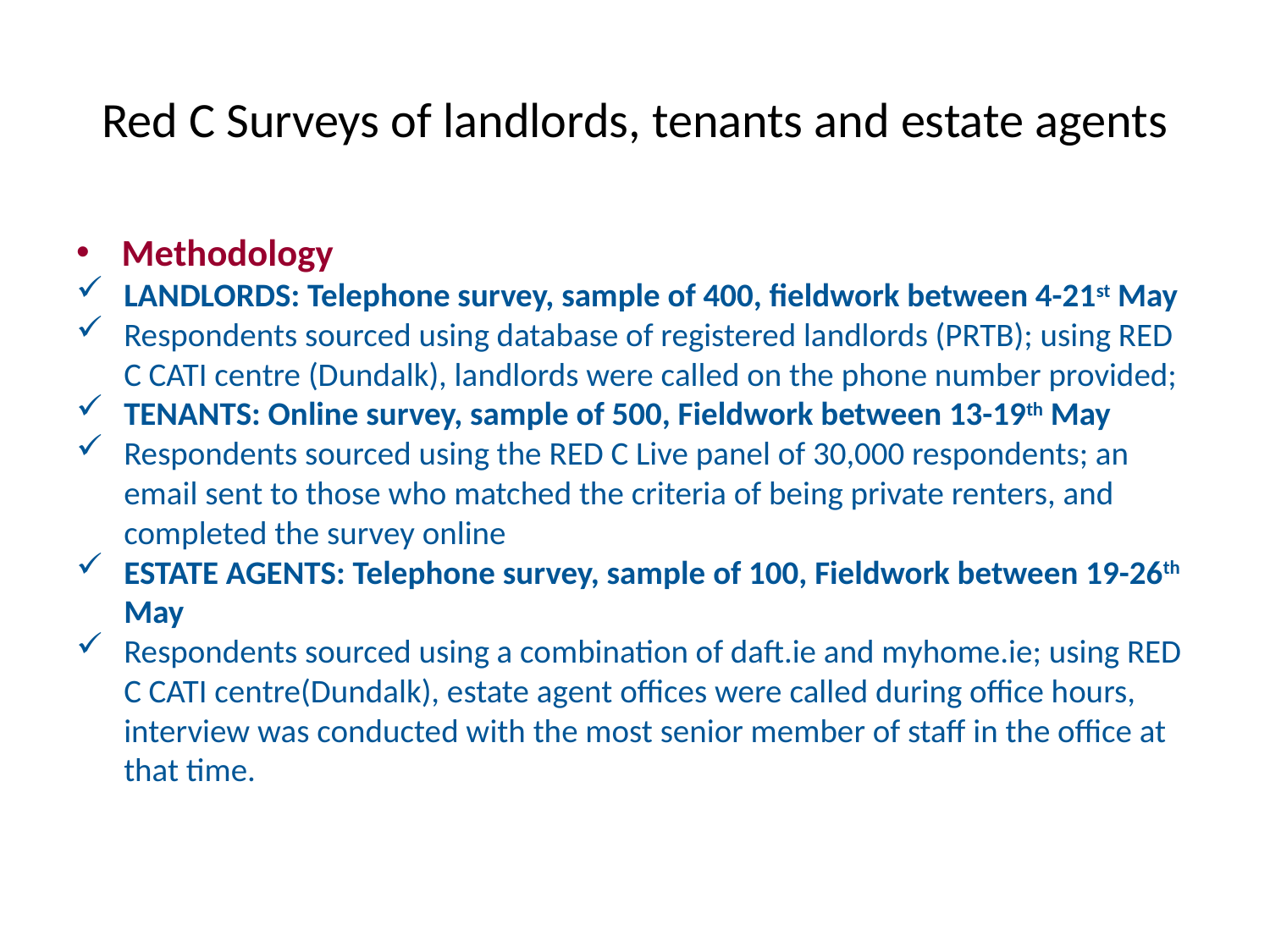

# Red C Surveys of landlords, tenants and estate agents
Methodology
LANDLORDS: Telephone survey, sample of 400, fieldwork between 4-21st May
Respondents sourced using database of registered landlords (PRTB); using RED C CATI centre (Dundalk), landlords were called on the phone number provided;
TENANTS: Online survey, sample of 500, Fieldwork between 13-19th May
Respondents sourced using the RED C Live panel of 30,000 respondents; an email sent to those who matched the criteria of being private renters, and completed the survey online
ESTATE AGENTS: Telephone survey, sample of 100, Fieldwork between 19-26th May
Respondents sourced using a combination of daft.ie and myhome.ie; using RED C CATI centre(Dundalk), estate agent offices were called during office hours, interview was conducted with the most senior member of staff in the office at that time.